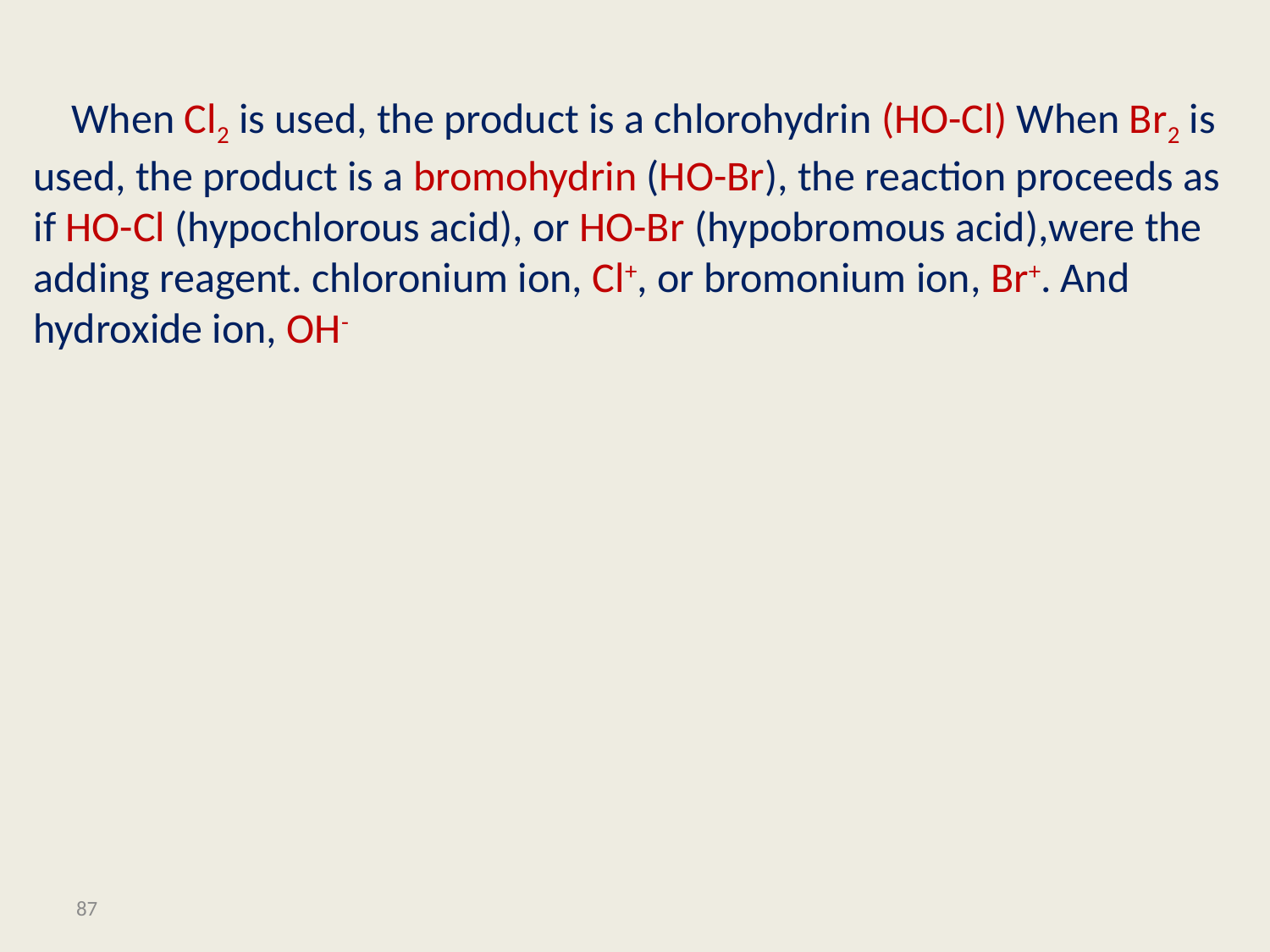

When Cl2 is used, the product is a chlorohydrin (HO-Cl) When Br2 is used, the product is a bromohydrin (HO-Br), the reaction proceeds as if HO-Cl (hypochlorous acid), or HO-Br (hypobromous acid),were the adding reagent. chloronium ion, Cl+, or bromonium ion, Br+. And hydroxide ion, OH-
87